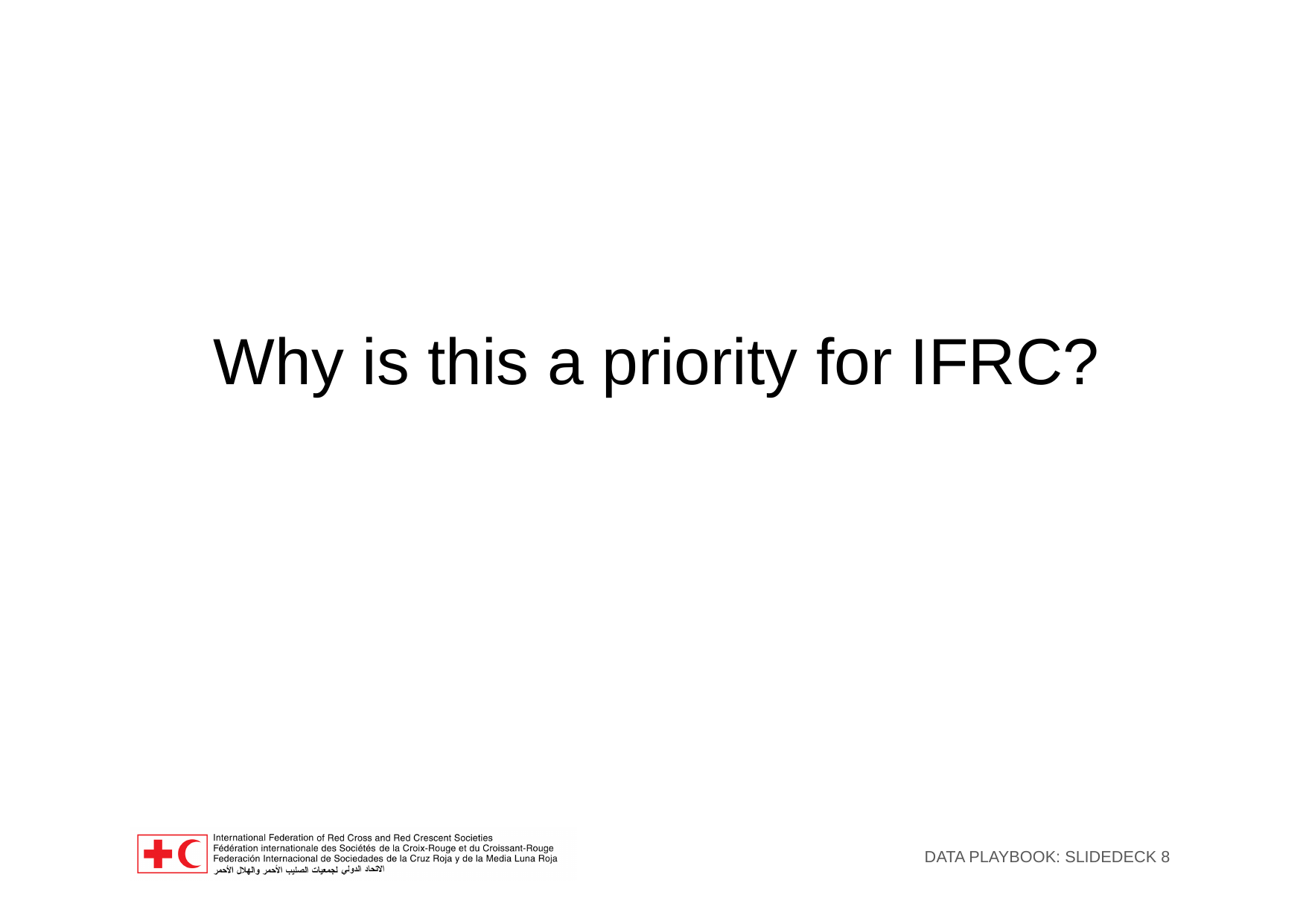

# Why is this a priority for IFRC?